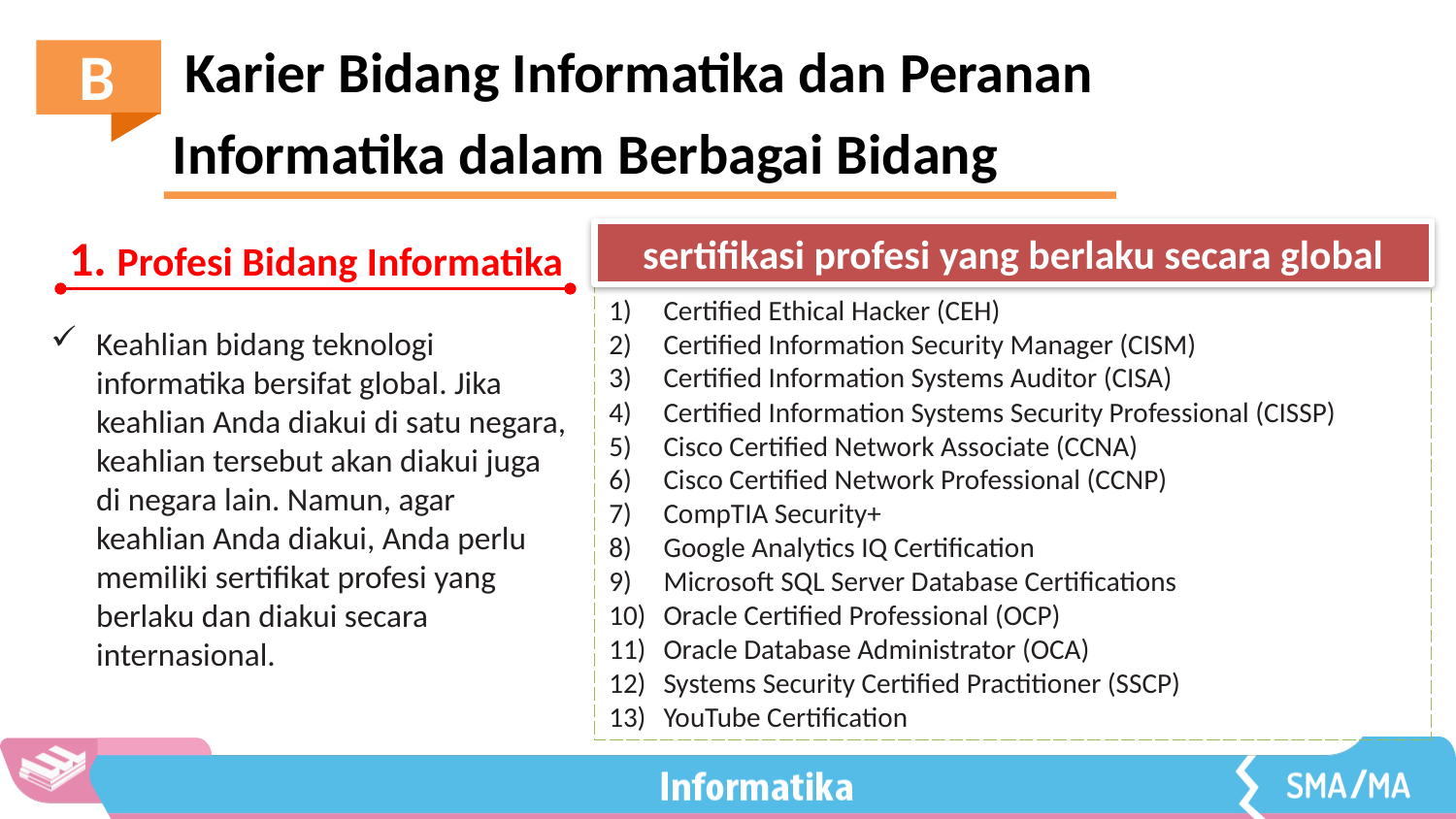

Karier Bidang Informatika dan Peranan Informatika dalam Berbagai Bidang
B

1. Profesi Bidang Informatika

sertifikasi profesi yang berlaku secara global
Certified Ethical Hacker (CEH)
Certified Information Security Manager (CISM)
Certified Information Systems Auditor (CISA)
Certified Information Systems Security Professional (CISSP)
Cisco Certified Network Associate (CCNA)
Cisco Certified Network Professional (CCNP)
CompTIA Security+
Google Analytics IQ Certification
Microsoft SQL Server Database Certifications
Oracle Certified Professional (OCP)
Oracle Database Administrator (OCA)
Systems Security Certified Practitioner (SSCP)
YouTube Certification
Keahlian bidang teknologi informatika bersifat global. Jika keahlian Anda diakui di satu negara, keahlian tersebut akan diakui juga di negara lain. Namun, agar keahlian Anda diakui, Anda perlu memiliki sertifikat profesi yang berlaku dan diakui secara internasional.